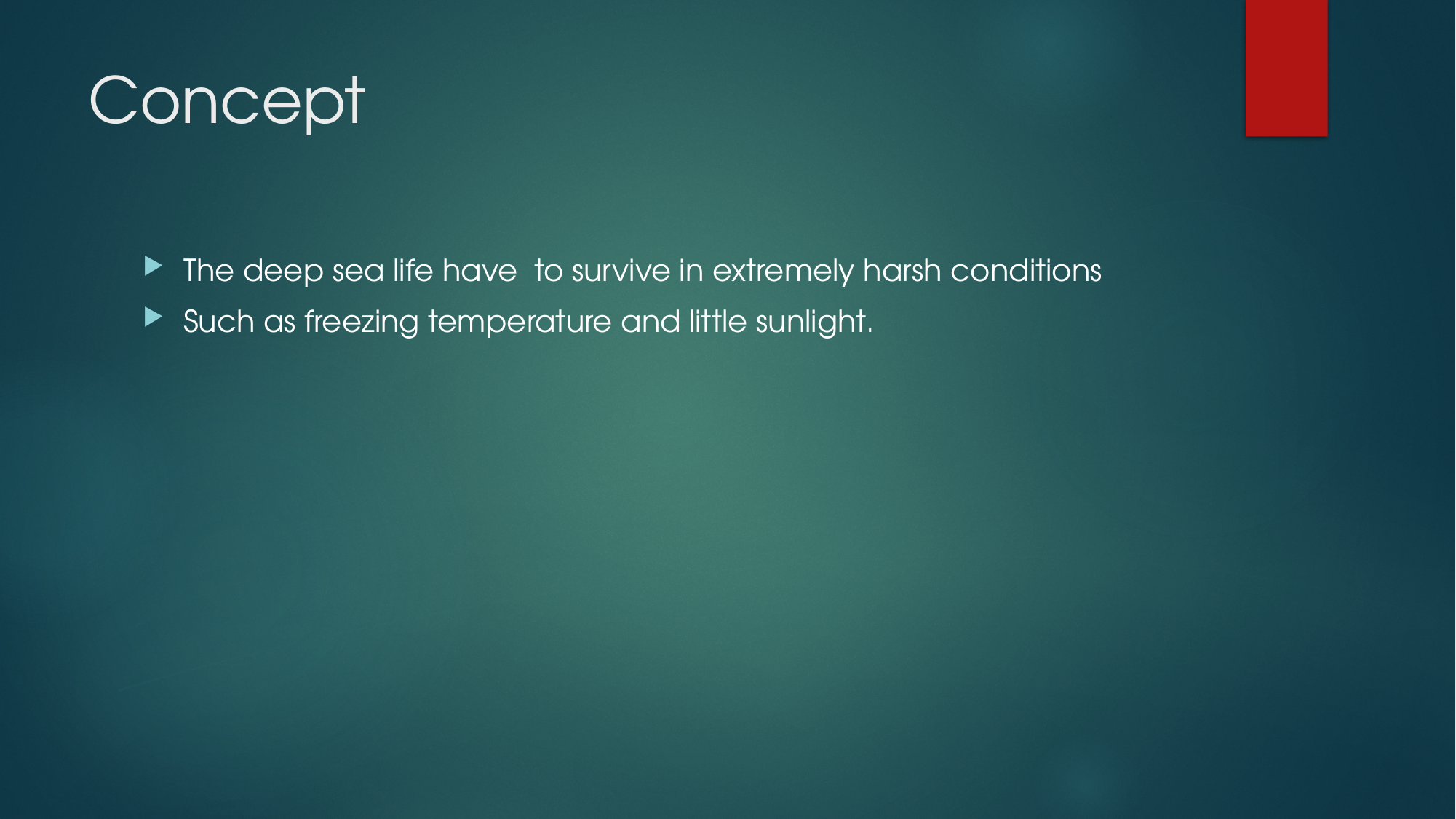

# Concept
The deep sea life have  to survive in extremely harsh conditions
Such as freezing temperature and little sunlight.